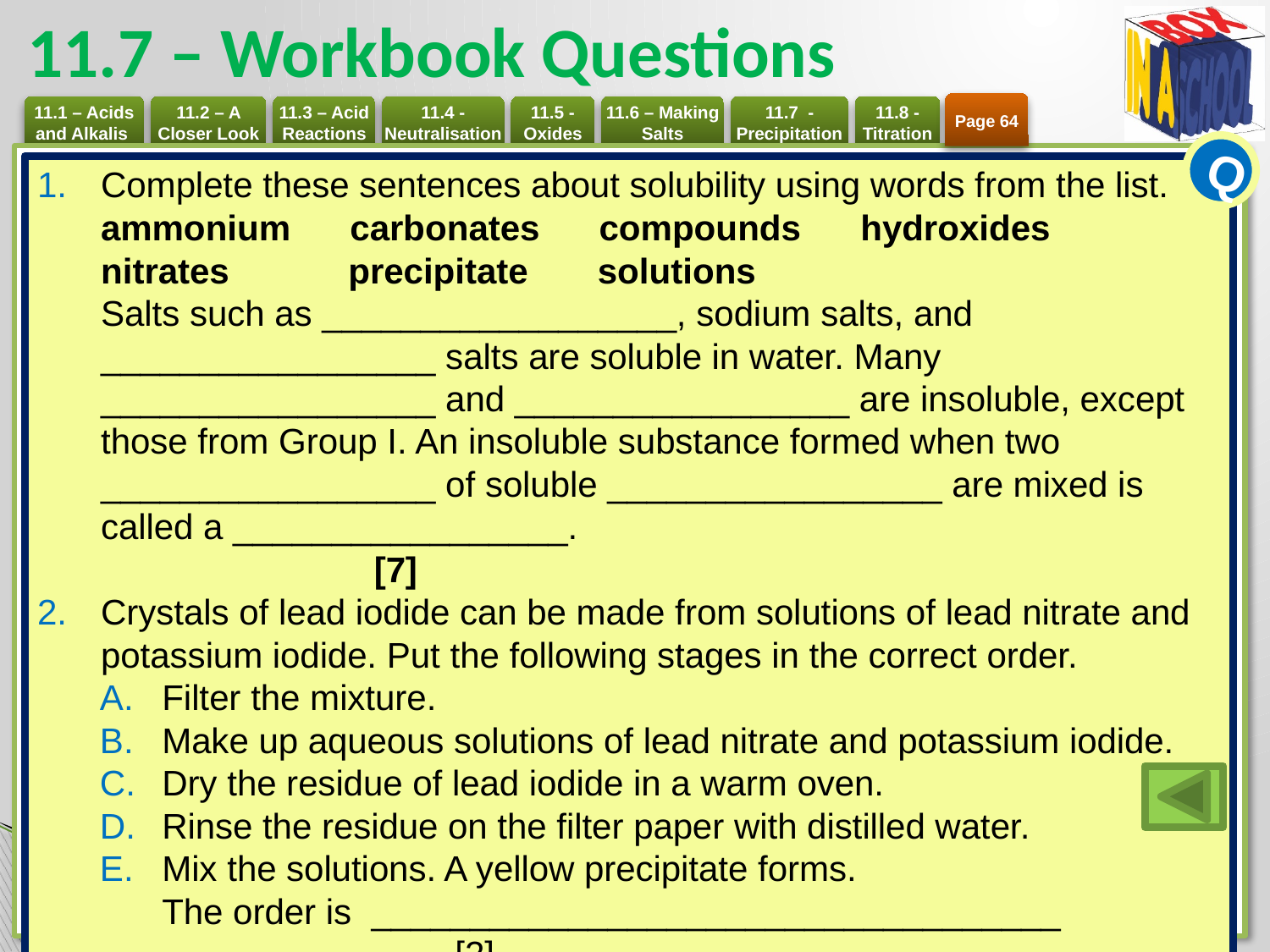

# 11.7 – Workbook Questions
Page 64
Q
Complete these sentences about solubility using words from the list.
ammonium      carbonates      compounds      hydroxides
nitrates            precipitate       solutions
Salts such as __________________, sodium salts, and _________________ salts are soluble in water. Many _________________ and _________________ are insoluble, except those from Group I. An insoluble substance formed when two _________________ of soluble _________________ are mixed is called a _________________. 		[7]
Crystals of lead iodide can be made from solutions of lead nitrate and potassium iodide. Put the following stages in the correct order.
Filter the mixture.
Make up aqueous solutions of lead nitrate and potassium iodide.
Dry the residue of lead iodide in a warm oven.
Rinse the residue on the filter paper with distilled water.
Mix the solutions. A yellow precipitate forms.
The order is  ___________________________________	  [2]